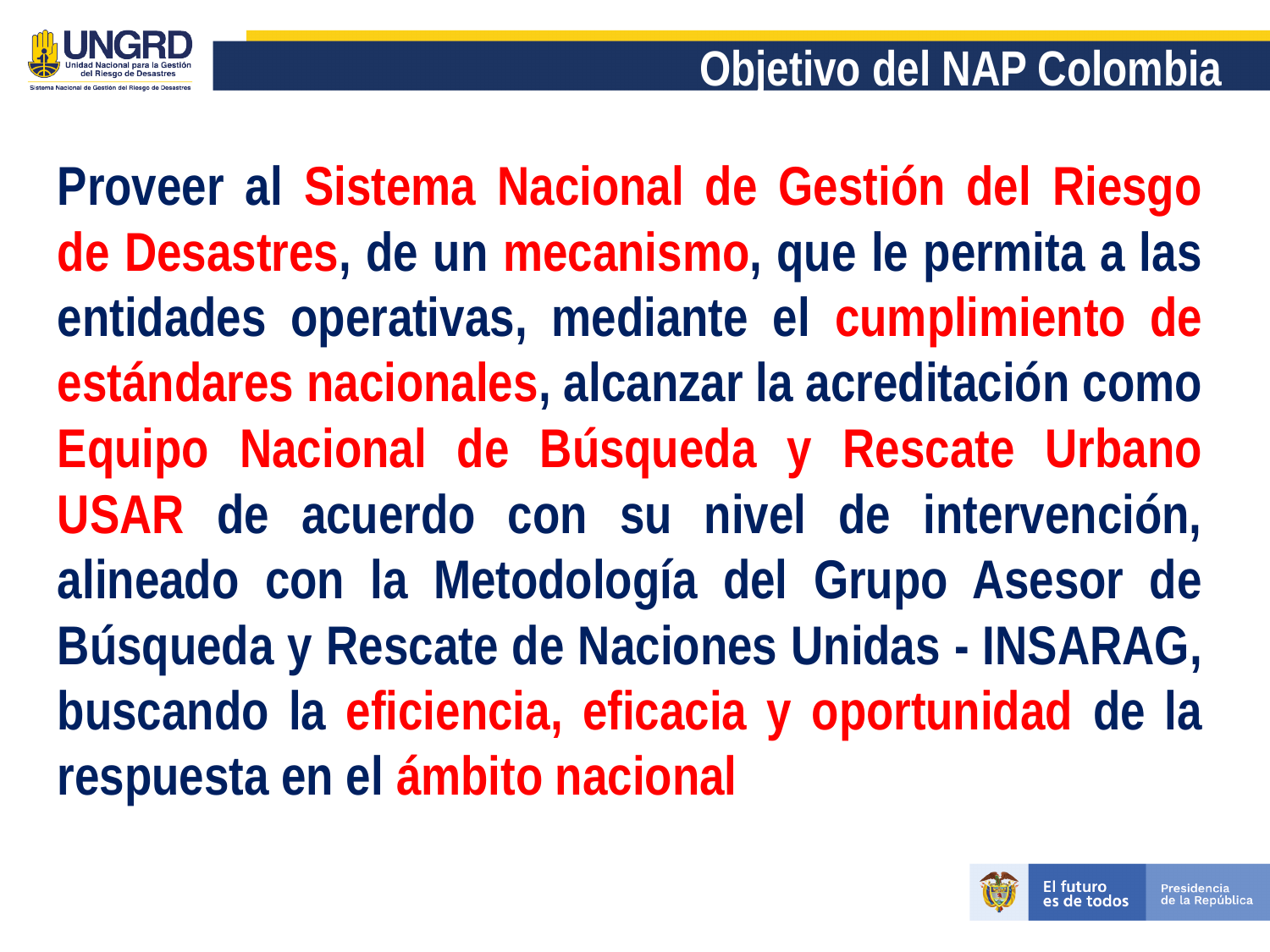

# Objetivo del NAP Colombia
Proveer al Sistema Nacional de Gestión del Riesgo de Desastres, de un mecanismo, que le permita a las entidades operativas, mediante el cumplimiento de estándares nacionales, alcanzar la acreditación como Equipo Nacional de Búsqueda y Rescate Urbano USAR de acuerdo con su nivel de intervención, alineado con la Metodología del Grupo Asesor de Búsqueda y Rescate de Naciones Unidas - INSARAG, buscando la eficiencia, eficacia y oportunidad de la respuesta en el ámbito nacional.